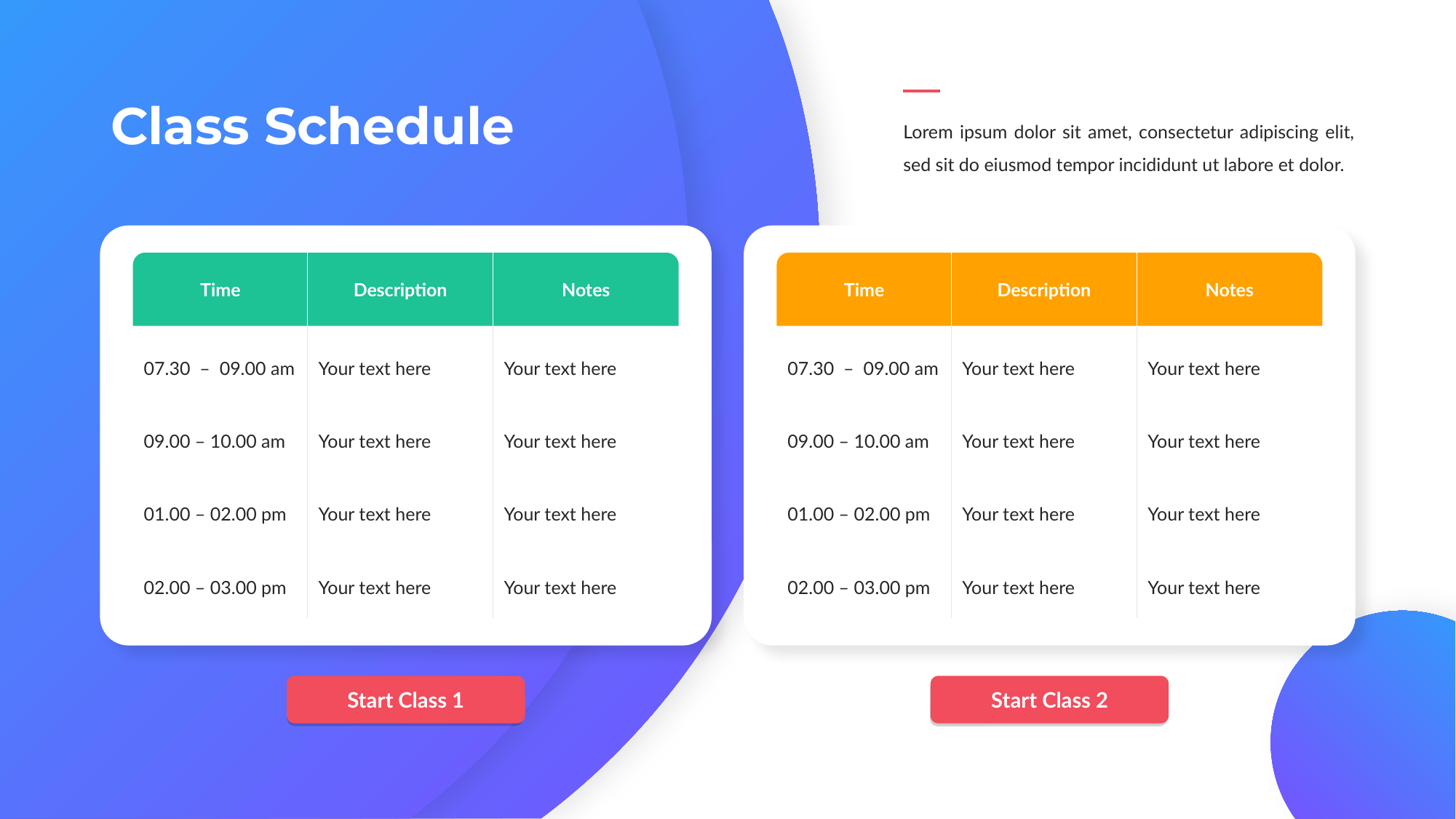

Class Schedule
Lorem ipsum dolor sit amet, consectetur adipiscing elit, sed sit do eiusmod tempor incididunt ut labore et dolor.

| Time | Description | Notes |
| --- | --- | --- |
| 07.30 – 09.00 am | Your text here | Your text here |
| 09.00 – 10.00 am | Your text here | Your text here |
| 01.00 – 02.00 pm | Your text here | Your text here |
| 02.00 – 03.00 pm | Your text here | Your text here |

| Time | Description | Notes |
| --- | --- | --- |
| 07.30 – 09.00 am | Your text here | Your text here |
| 09.00 – 10.00 am | Your text here | Your text here |
| 01.00 – 02.00 pm | Your text here | Your text here |
| 02.00 – 03.00 pm | Your text here | Your text here |
Start Class 1
Start Class 2